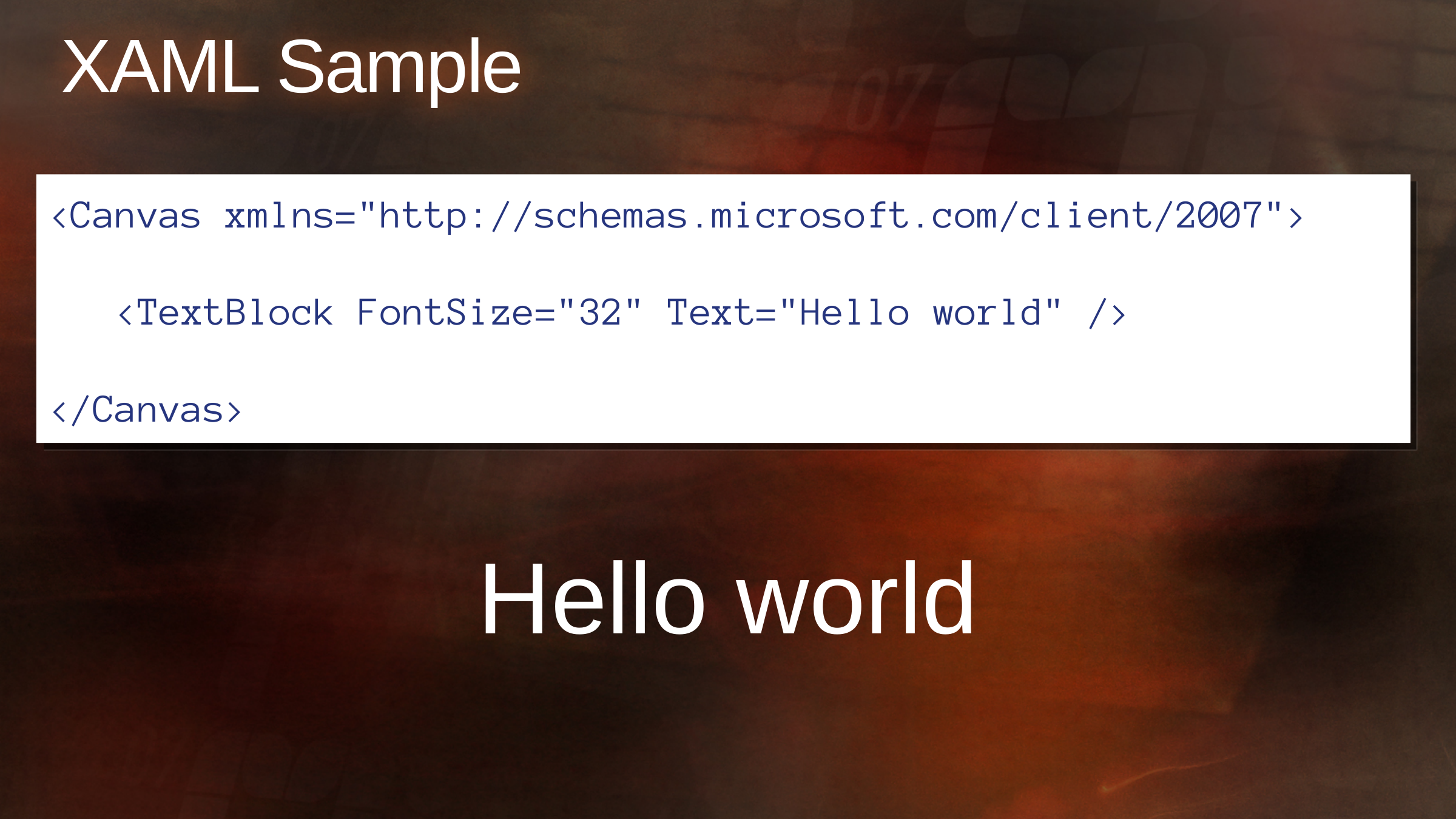

# XAML Sample

<Canvas xmlns="http://schemas.microsoft.com/client/2007">

   <TextBlock FontSize="32" Text="Hello world" />

</Canvas>
Hello world